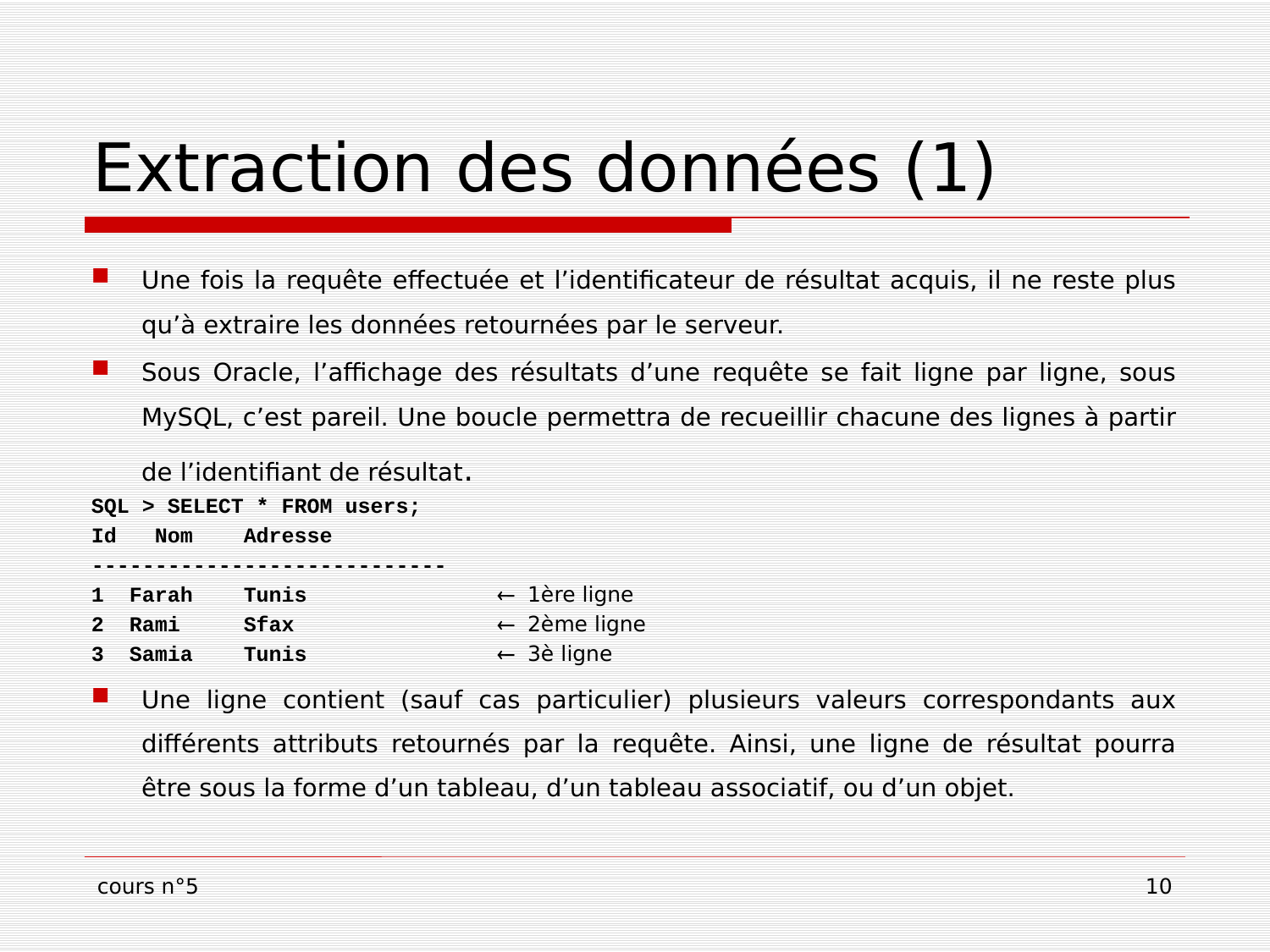

# Extraction des données (1)
Une fois la requête effectuée et l’identificateur de résultat acquis, il ne reste plus qu’à extraire les données retournées par le serveur.
Sous Oracle, l’affichage des résultats d’une requête se fait ligne par ligne, sous MySQL, c’est pareil. Une boucle permettra de recueillir chacune des lignes à partir de l’identifiant de résultat.
SQL > SELECT * FROM users;
Id   Nom    Adresse
----------------------------
1  Farah    Tunis               ← 1ère ligne
2  Rami     Sfax                ← 2ème ligne
3  Samia    Tunis               ← 3è ligne
Une ligne contient (sauf cas particulier) plusieurs valeurs correspondants aux différents attributs retournés par la requête. Ainsi, une ligne de résultat pourra être sous la forme d’un tableau, d’un tableau associatif, ou d’un objet.

cours n°5
10